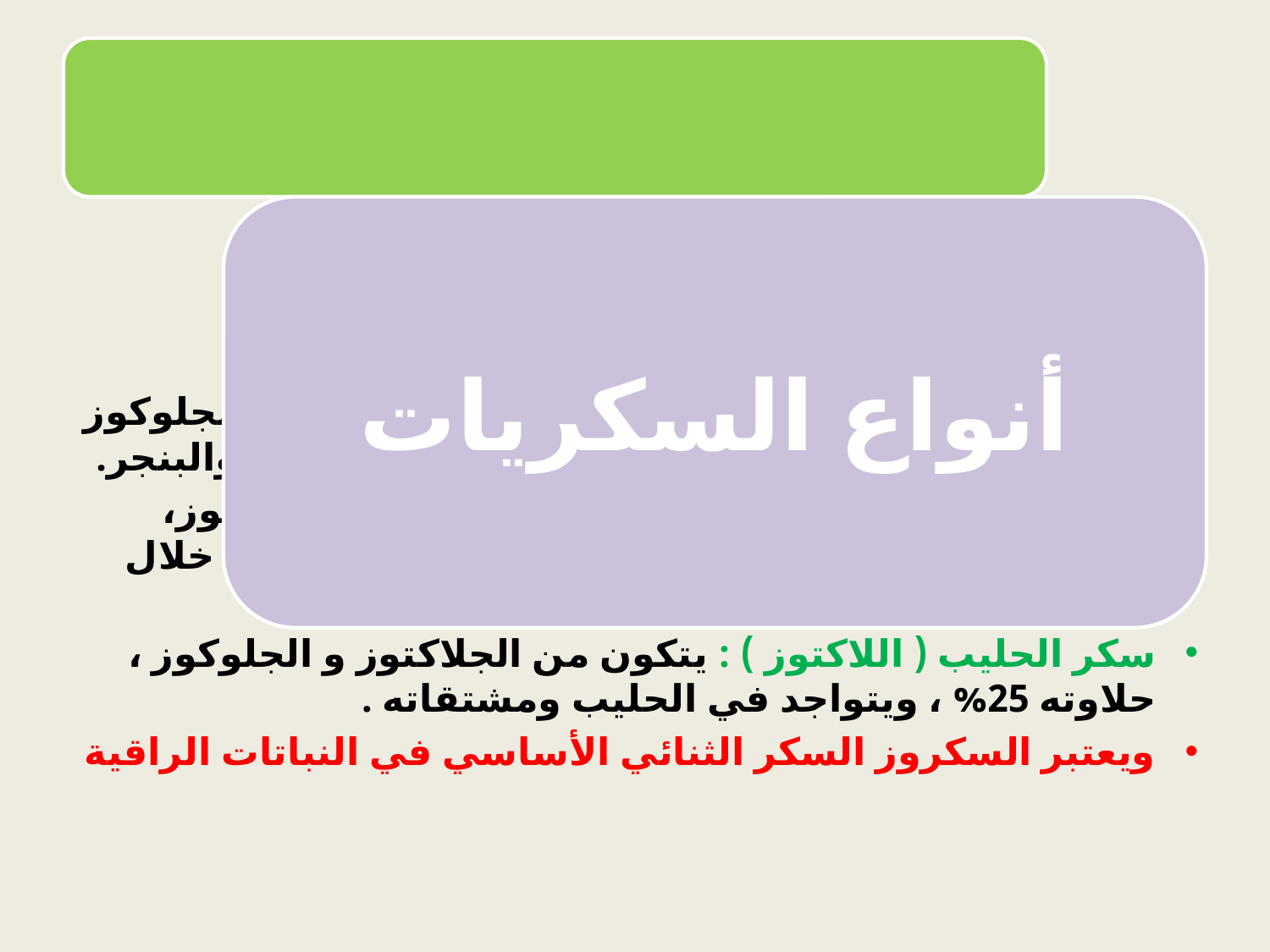

أنواع السكريات
السكريات الثنانية
تتكون السكريات الثنائية من سكرين احاديين
وأنواعها:
سكر القصب أو البنجر( سكروز ) : يتكون من سكري الجلوكوز و الفركتوز ، حلاوته 100% ويتواجد في قصب السكر والبنجر.
سكر الشعير ( المالتوز ): يتكون من جزئين من الجلوكوز، حلاوته 35% ، ويتواجد في بذور الحبوب كالشعير ومن خلال تجزئة النشاء الى مكوناته الاصلية.
سكر الحليب ( اللاكتوز ) : يتكون من الجلاكتوز و الجلوكوز ، حلاوته 25% ، ويتواجد في الحليب ومشتقاته .
ويعتبر السكروز السكر الثنائي الأساسي في النباتات الراقية